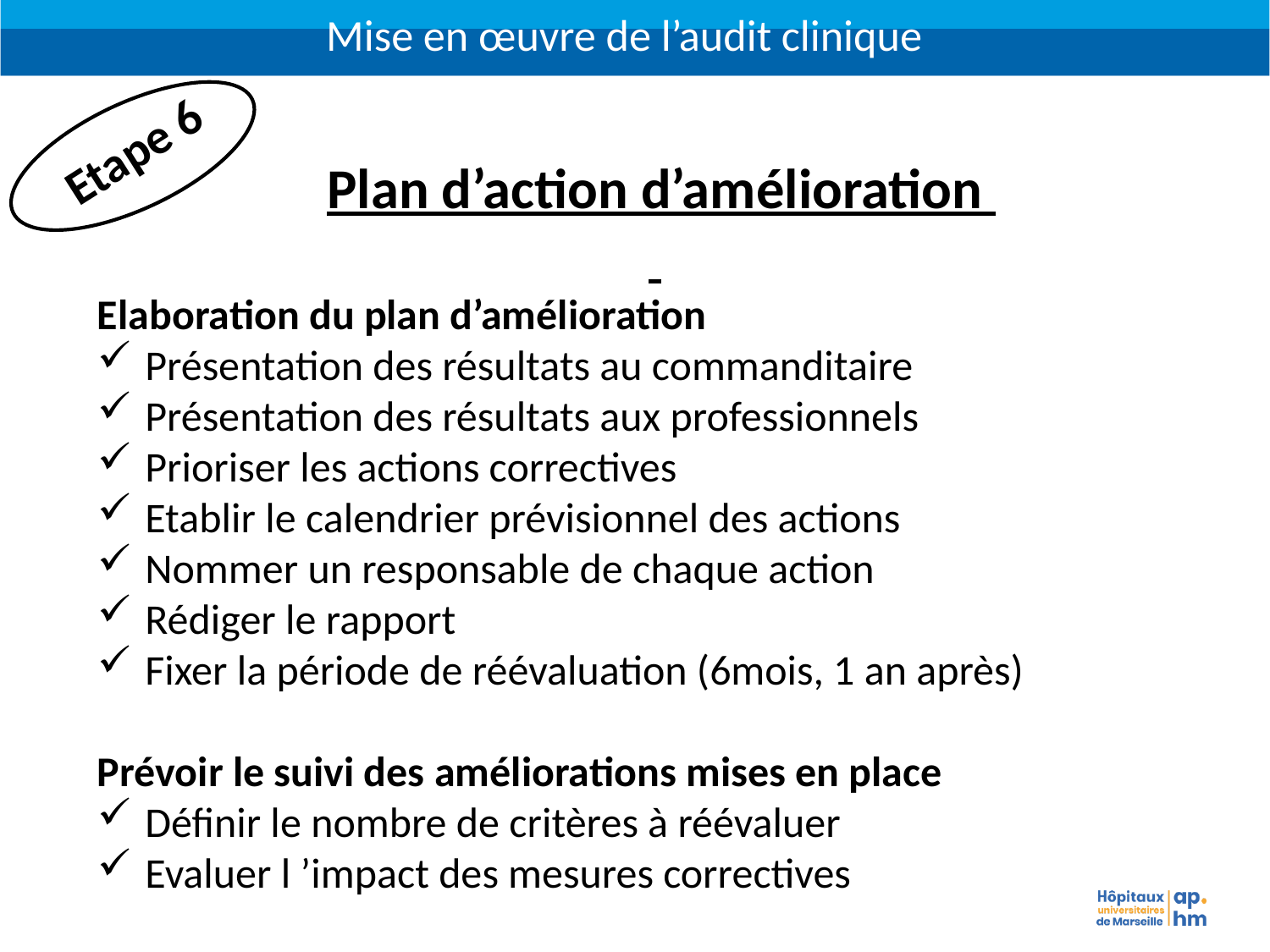

Mise en œuvre de l’audit clinique

Etape 6

 Plan d’action d’amélioration

Elaboration du plan d’amélioration
Présentation des résultats au commanditaire
Présentation des résultats aux professionnels
Prioriser les actions correctives
Etablir le calendrier prévisionnel des actions
Nommer un responsable de chaque action
Rédiger le rapport
Fixer la période de réévaluation (6mois, 1 an après)

Prévoir le suivi des améliorations mises en place
Définir le nombre de critères à réévaluer
Evaluer l ’impact des mesures correctives